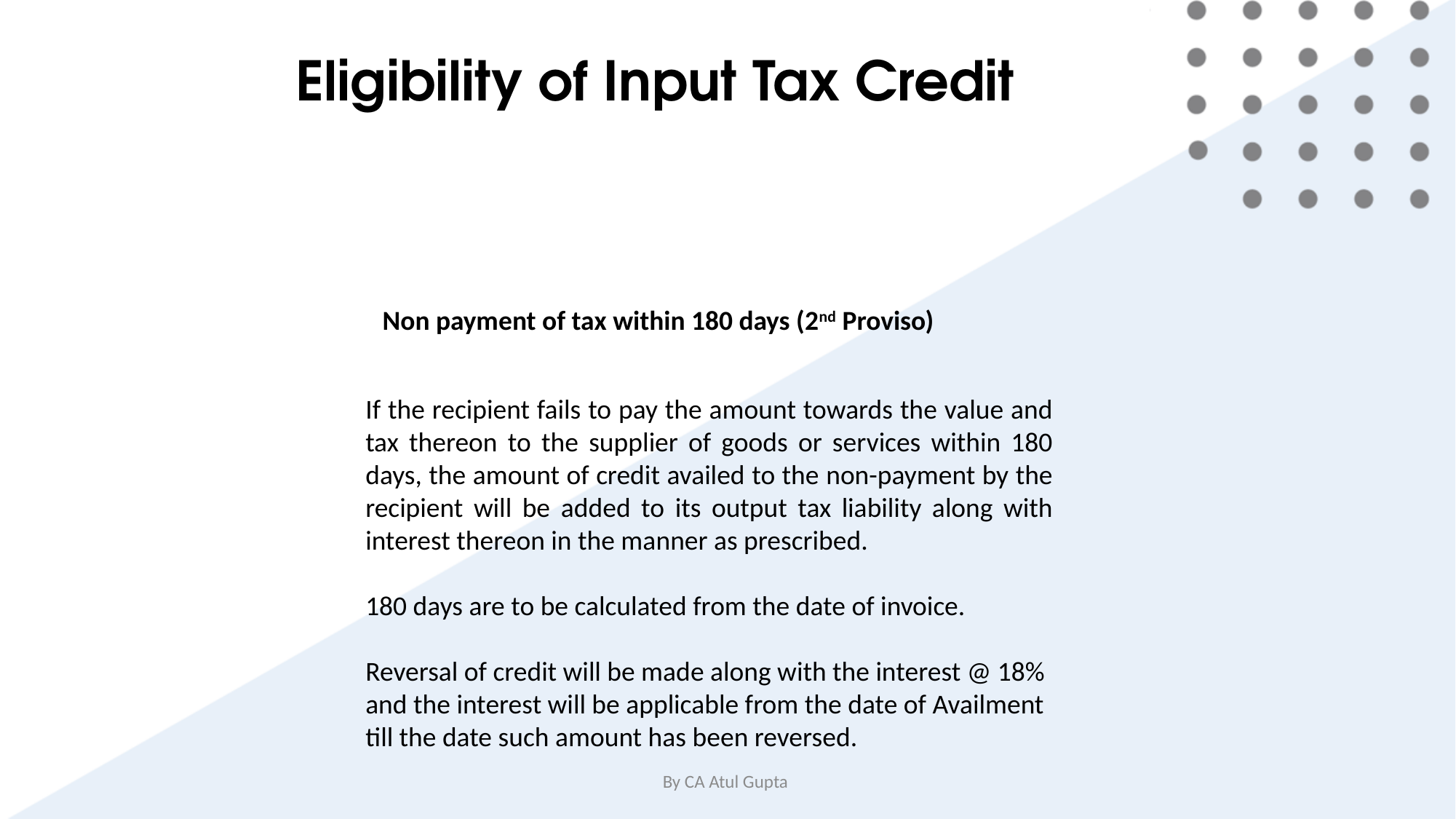

Eligibility of Input Tax Credit

If the recipient fails to pay the amount towards the value and tax thereon to the supplier of goods or services within 180 days, the amount of credit availed to the non-payment by the recipient will be added to its output tax liability along with interest thereon in the manner as prescribed.

180 days are to be calculated from the date of invoice.

Reversal of credit will be made along with the interest @ 18% and the interest will be applicable from the date of Availment till the date such amount has been reversed.

Non payment of tax within 180 days (2nd Proviso)
By CA Atul Gupta